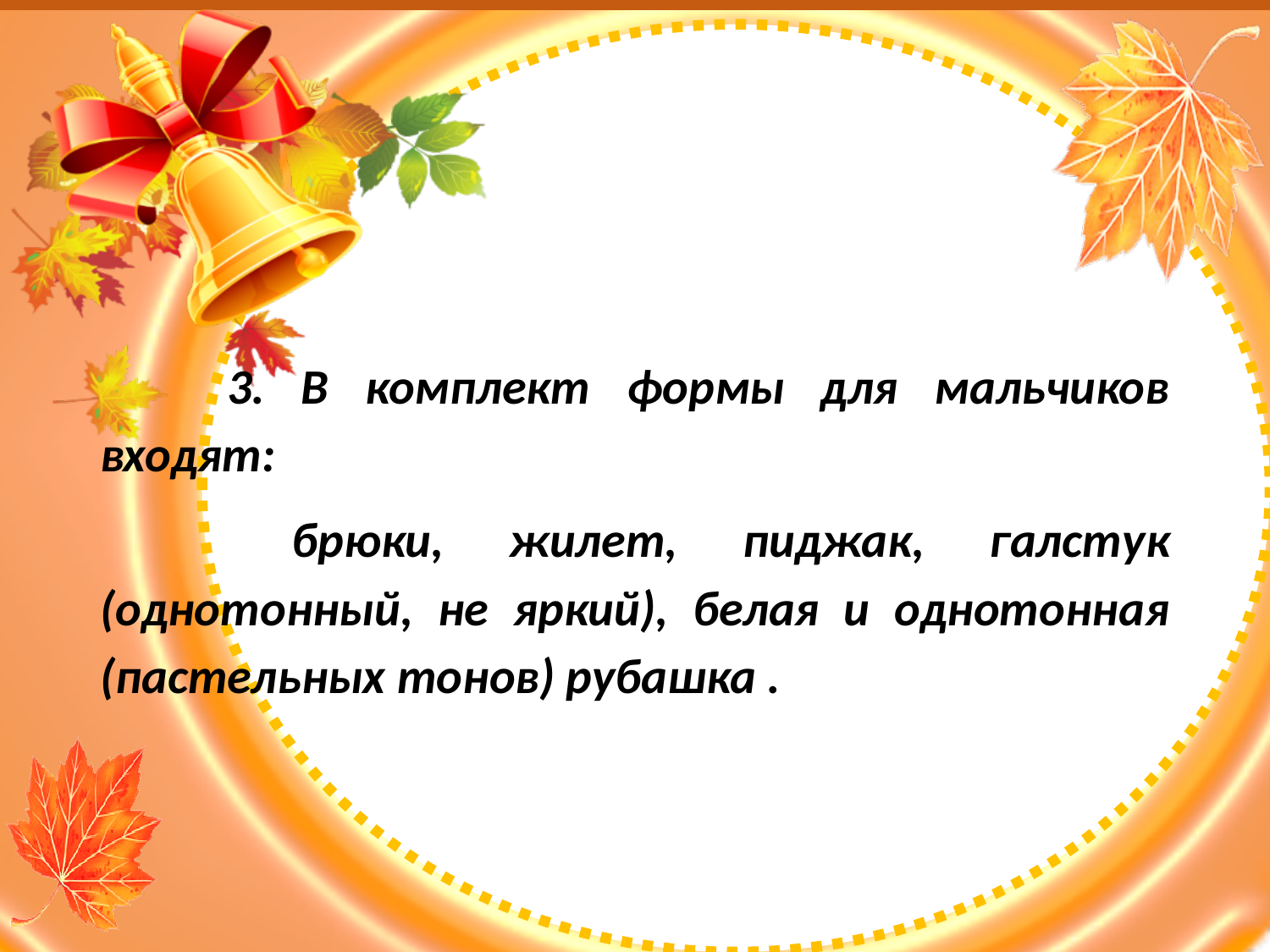

#

	3. В комплект формы для мальчиков входят:
	 брюки, жилет, пиджак, галстук (однотонный, не яркий), белая и однотонная (пастельных тонов) рубашка .